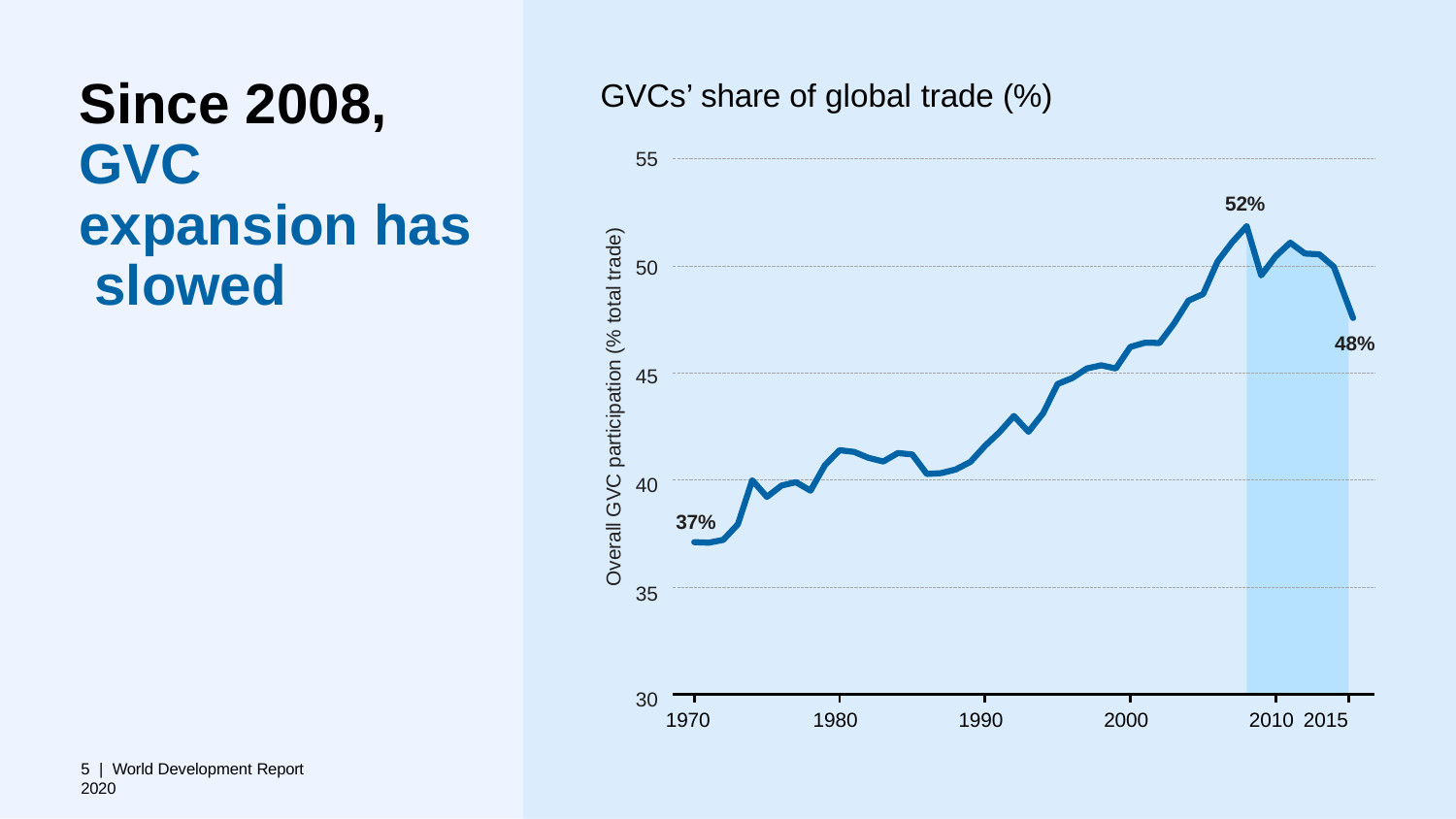

GVCs’ share of global trade (%)
# Since 2008,  GVC expansion has  slowed
55

52%

50

48%
45

Overall GVC participation (% total trade)
40

37%
35

30
1970

1980
1990
2000
2010 2015
5  |  World Development Report 2020